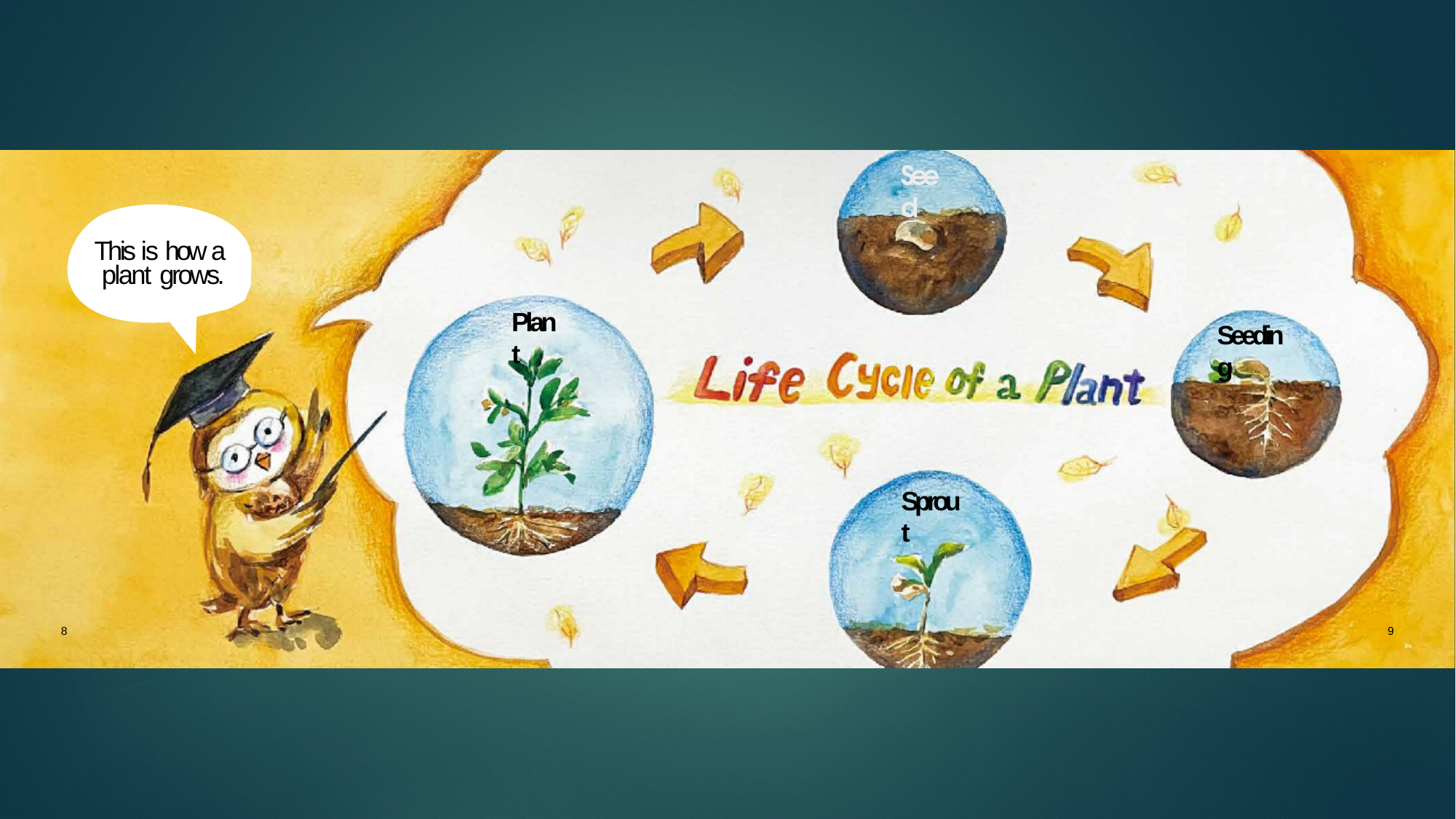

# Seed

This is how a  plant grows.
Plant
Seeding
Sprout
8
9